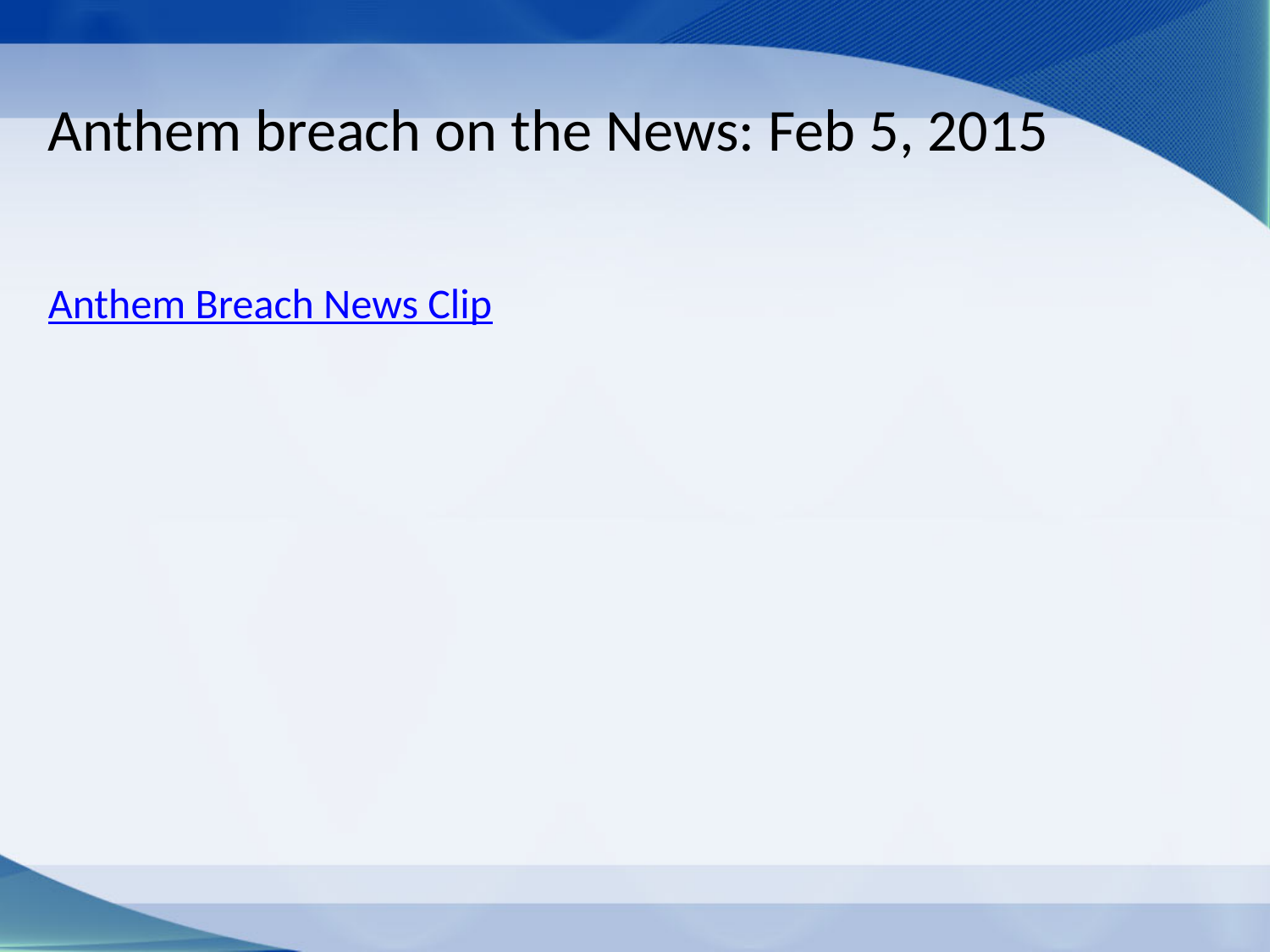

# Anthem breach on the News: Feb 5, 2015
Anthem Breach News Clip